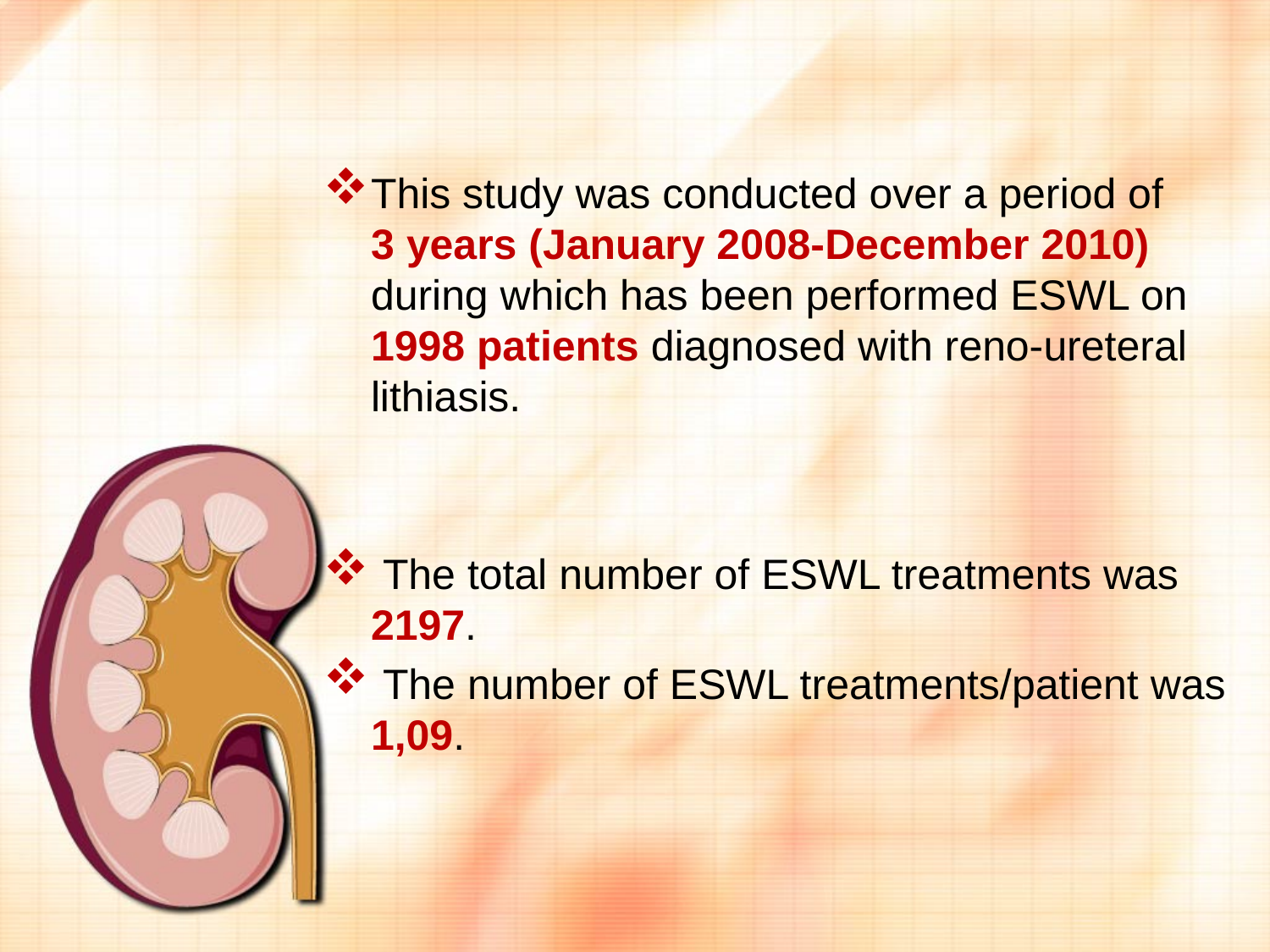

#
This study was conducted over a period of     3 years (January 2008-December 2010) during which has been performed ESWL on 1998 patients diagnosed with reno-ureteral lithiasis.

 The total number of ESWL treatments was 2197.
 The number of ESWL treatments/patient was 1,09.